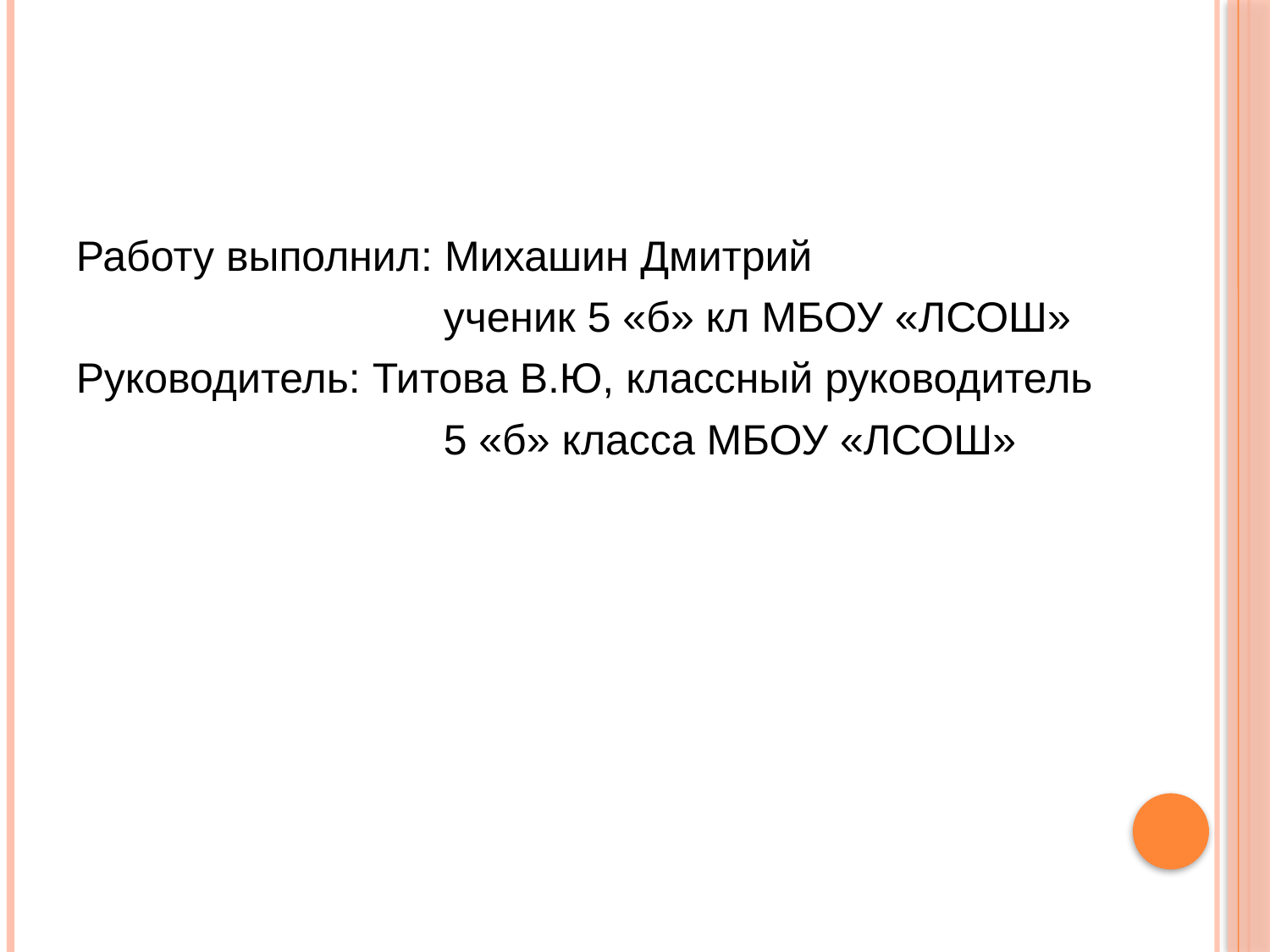

#
Работу выполнил: Михашин Дмитрий
                               ученик 5 «б» кл МБОУ «ЛСОШ»
Руководитель: Титова В.Ю, классный руководитель
                               5 «б» класса МБОУ «ЛСОШ»